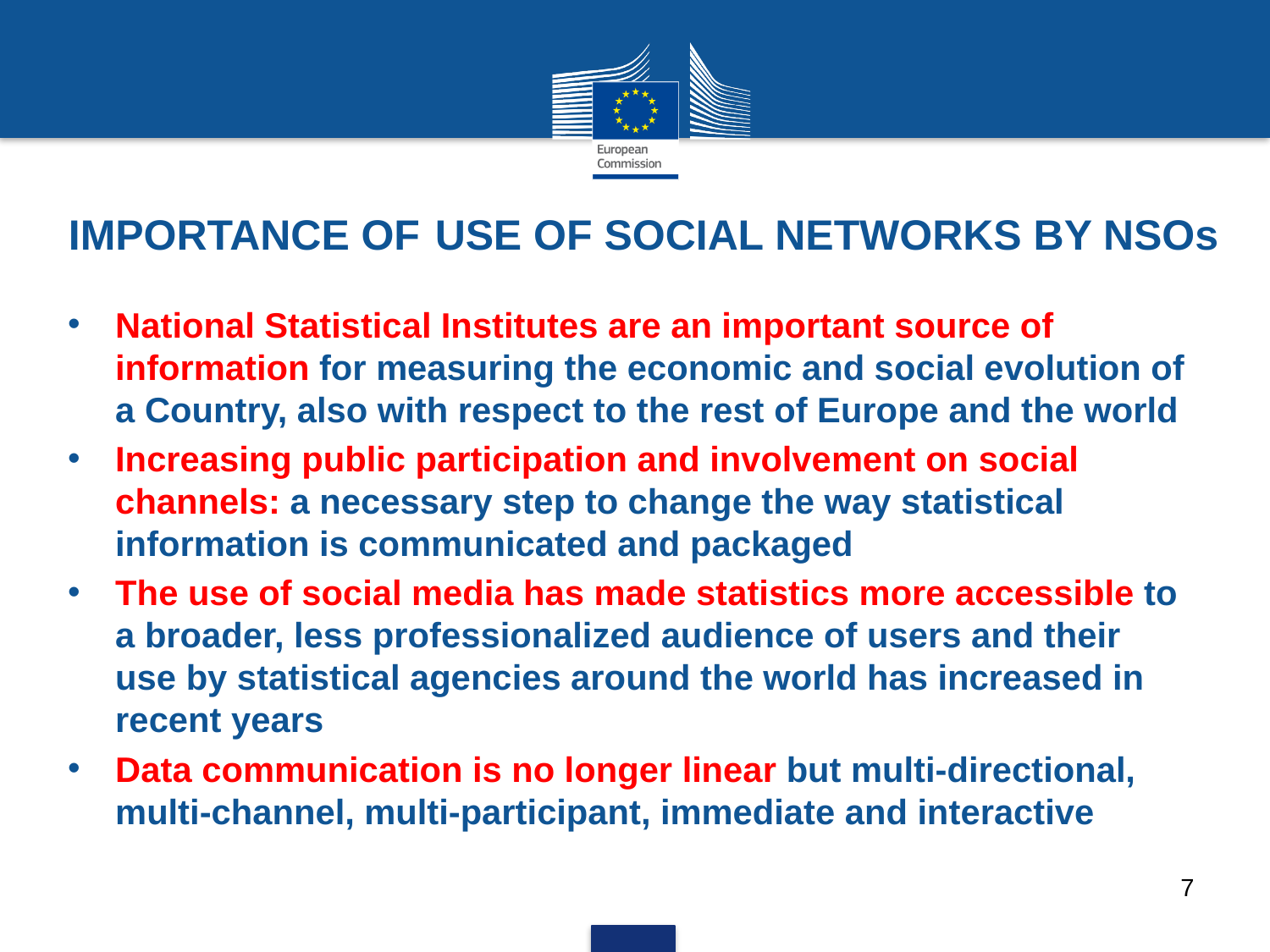

# IMPORTANCE OF USE OF SOCIAL NETWORKS BY NSOs
National Statistical Institutes are an important source of information for measuring the economic and social evolution of a Country, also with respect to the rest of Europe and the world
Increasing public participation and involvement on social channels: a necessary step to change the way statistical information is communicated and packaged
The use of social media has made statistics more accessible to a broader, less professionalized audience of users and their use by statistical agencies around the world has increased in recent years
Data communication is no longer linear but multi-directional, multi-channel, multi-participant, immediate and interactive
7